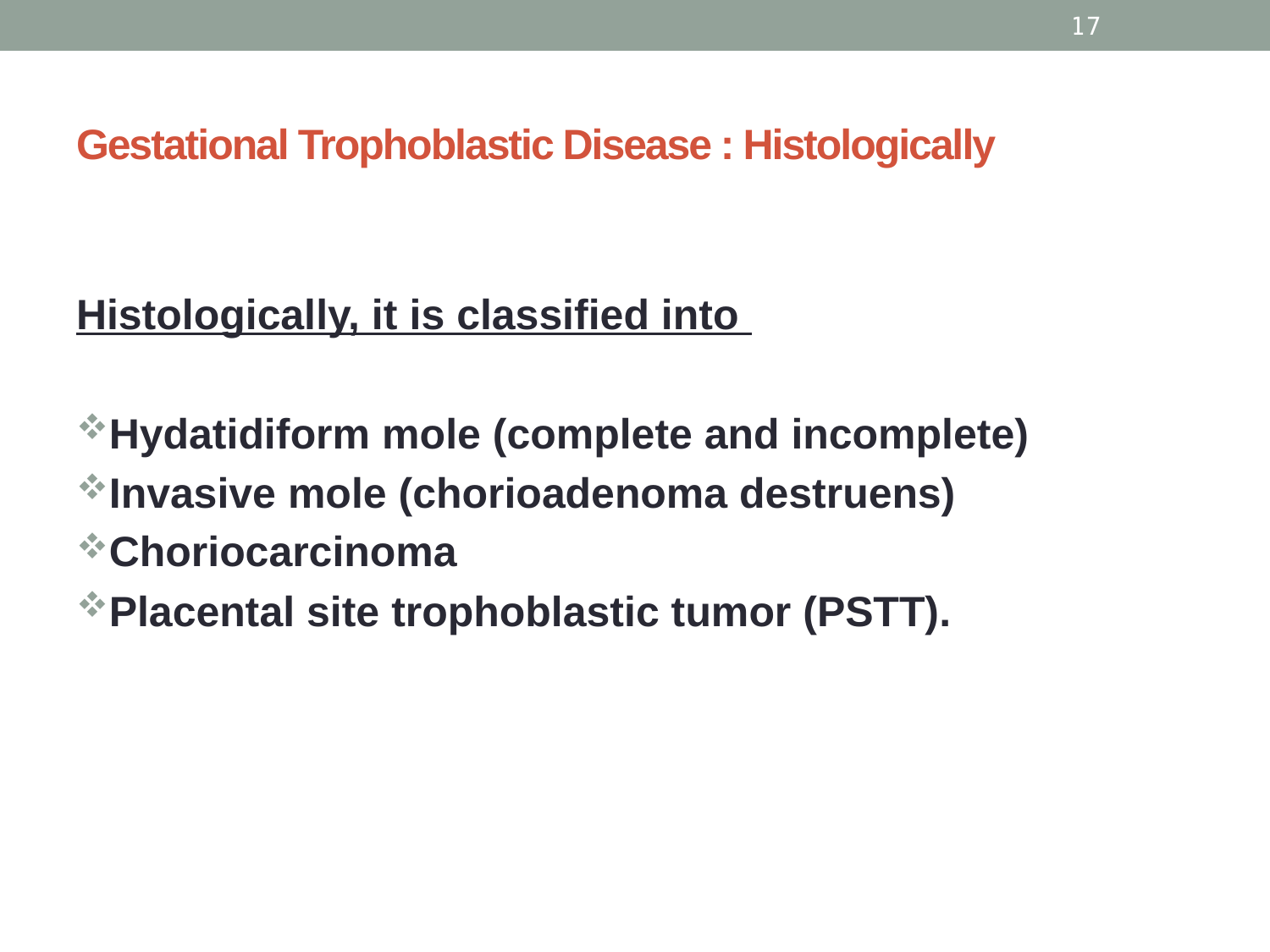

17
# Gestational Trophoblastic Disease : Histologically

Histologically, it is classified into

Hydatidiform mole (complete and incomplete)
Invasive mole (chorioadenoma destruens)
Choriocarcinoma
Placental site trophoblastic tumor (PSTT).